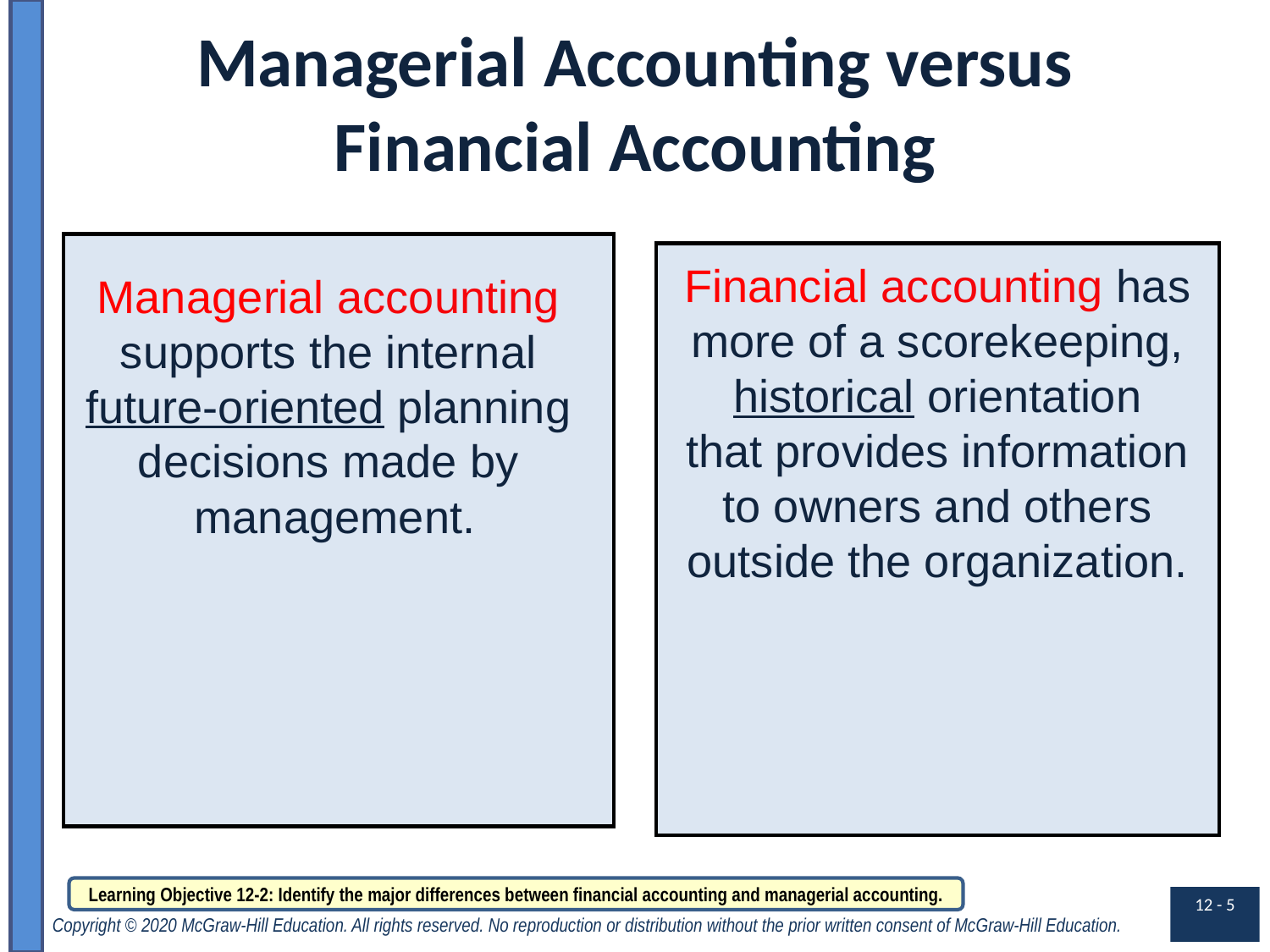

# Managerial Accounting versus Financial Accounting

Managerial accounting
supports the internal
future-oriented planning
decisions made by
 management.

Financial accounting has
more of a scorekeeping,
historical orientation
that provides information
to owners and others
outside the organization.
Learning Objective 12-2: Identify the major differences between financial accounting and managerial accounting.